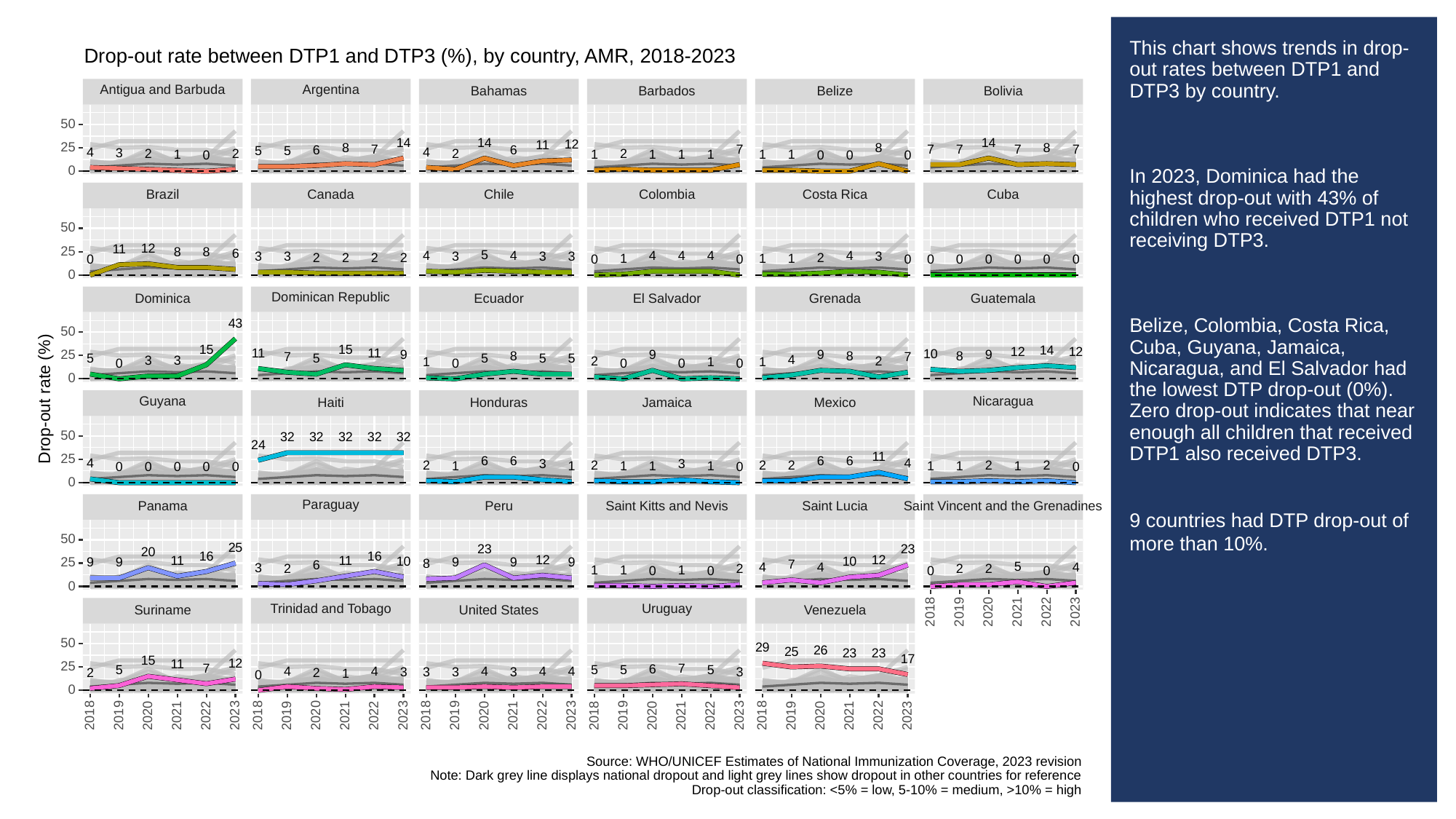

# This chart shows trends in drop-out rates between DTP1 and DTP3 by country.

In 2023, Dominica had the highest drop-out with 43% of children who received DTP1 not receiving DTP3.

Belize, Colombia, Costa Rica, Cuba, Guyana, Jamaica, Nicaragua, and El Salvador had the lowest DTP drop-out (0%). Zero drop-out indicates that near enough all children that received DTP1 also received DTP3.

9 countries had DTP drop-out of more than 10%.

Drop-out rate between DTP1 and DTP3 (%), by country, AMR, 2018-2023

Antigua and Barbuda
Argentina
Bahamas
Barbados
Belize
Bolivia

50

14
14
14
12

11
25
8
8
8

7
7
7
7
7
7
6
6
5
5

4
4
3

2
2
2
2
1
1
1
1
1
1
1
0
0
0
0

0

Canada
Chile
Colombia
Costa Rica
Cuba
Brazil

50

12

11
25
8
8

6
5

4
4
4
4
4
4
3
3
3
3
3
3

2
2
2
2
2
1
1
1
0
0
0
0
0
0
0
0
0
0

0

Dominican Republic
El Salvador
Grenada
Guatemala
Dominica
Ecuador

43

50

15
15
14
12
12

11
11
10
25
9
9
9
9
8
8
8

7
7
5
5
5
5
5

4
3
3

2
2
1
1
1
0
0
0
0
0

0

Drop-out rate (%)
Guyana
Nicaragua
Jamaica
Haiti
Honduras
Mexico

50
32
32
32
32
32

24

11
25

6
6
6
6

4
4
3
3

2
2
2
2
2
2
1
1
1
1
1
1
1
1
0
0
0
0
0
0
0

0

Paraguay
Saint Kitts and Nevis
Saint Lucia
Saint Vincent and the Grenadines
Panama
Peru

50

25
23
23

20

16
16
12
12

11
11
10
10
25
9
9
9
9
9
8

7
6
5

4
4
4
3

2
2
2
2
1
1
1
0
0
0
0

0

Trinidad and Tobago
Uruguay
Suriname
United States
Venezuela
2023
2018
2019
2020
2021
2022

50
29

26
25
23
23

17

15
12

11
25

7
7
6
5
5
5
5

4
4
4
4
4
3
3
3
3
3

2
2
1
0

0

2023
2023
2023
2023
2023
2018
2019
2020
2021
2022
2018
2019
2020
2021
2022
2018
2019
2020
2021
2022
2018
2019
2020
2021
2022
2018
2019
2020
2021
2022
Source: WHO/UNICEF Estimates of National Immunization Coverage, 2023 revision
Note: Dark grey line displays national dropout and light grey lines show dropout in other countries for reference
Drop-out classification: <5% = low, 5-10% = medium, >10% = high